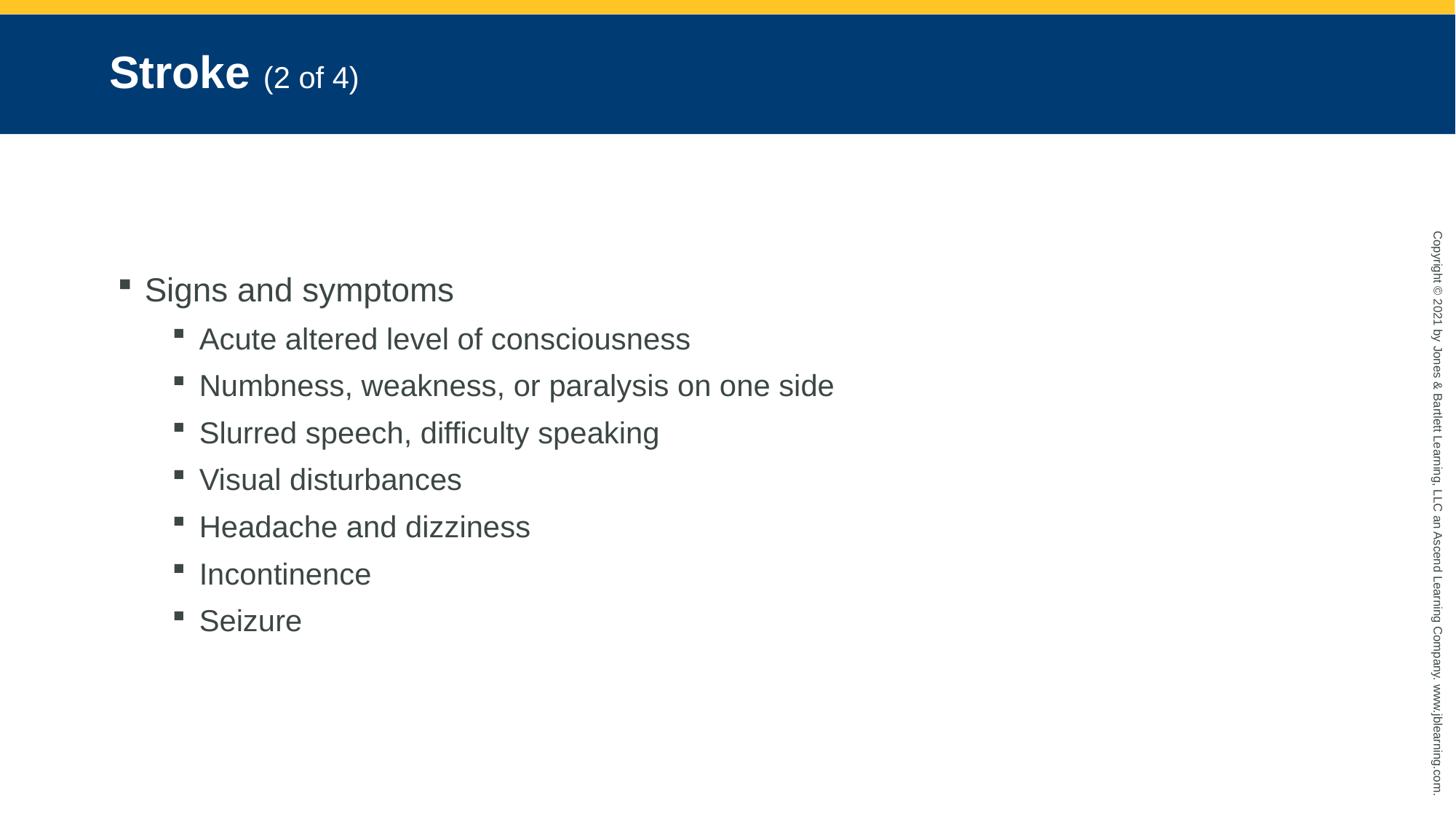

# Stroke (2 of 4)
Signs and symptoms
Acute altered level of consciousness
Numbness, weakness, or paralysis on one side
Slurred speech, difficulty speaking
Visual disturbances
Headache and dizziness
Incontinence
Seizure